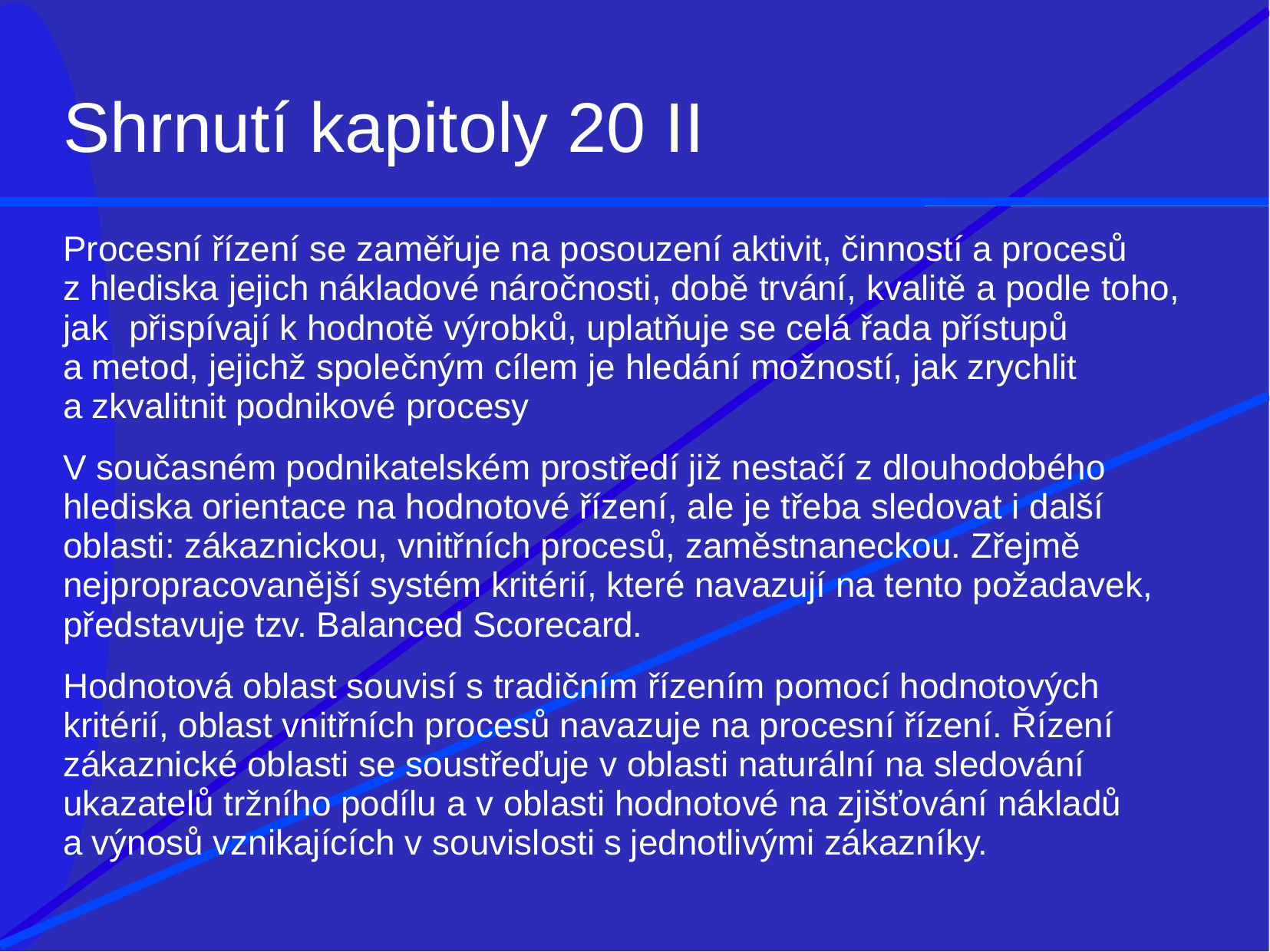

# Shrnutí kapitoly 20 II
Procesní řízení se zaměřuje na posouzení aktivit, činností a procesů
z hlediska jejich nákladové náročnosti, době trvání, kvalitě a podle toho,
jak	přispívají k hodnotě výrobků, uplatňuje se celá řada přístupů a metod, jejichž společným cílem je hledání možností, jak zrychlit a zkvalitnit podnikové procesy
V současném podnikatelském prostředí již nestačí z dlouhodobého hlediska orientace na hodnotové řízení, ale je třeba sledovat i další oblasti: zákaznickou, vnitřních procesů, zaměstnaneckou. Zřejmě nejpropracovanější systém kritérií, které navazují na tento požadavek, představuje tzv. Balanced Scorecard.
Hodnotová oblast souvisí s tradičním řízením pomocí hodnotových kritérií, oblast vnitřních procesů navazuje na procesní řízení. Řízení zákaznické oblasti se soustřeďuje v oblasti naturální na sledování ukazatelů tržního podílu a v oblasti hodnotové na zjišťování nákladů a výnosů vznikajících v souvislosti s jednotlivými zákazníky.